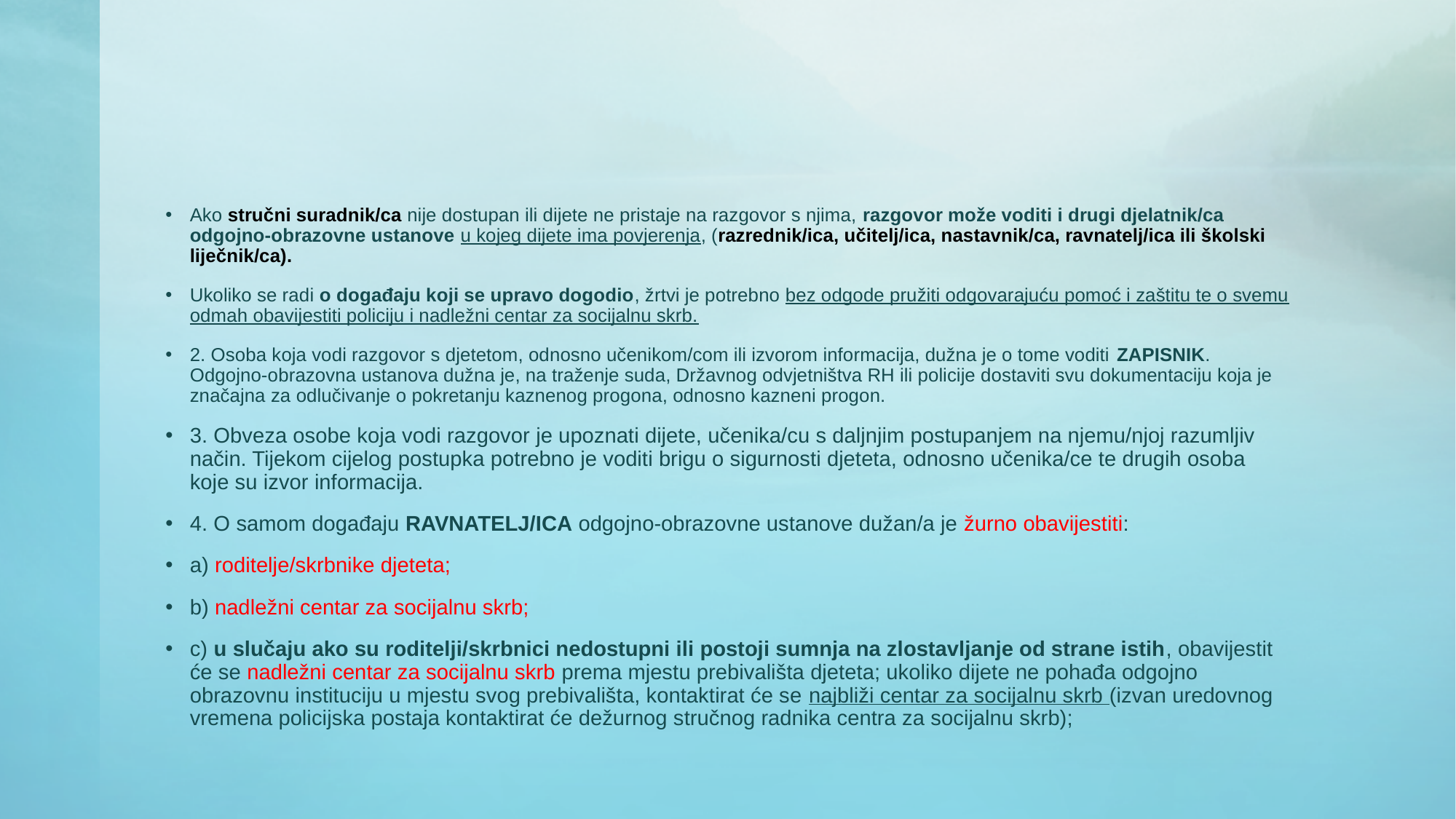

#
Ako stručni suradnik/ca nije dostupan ili dijete ne pristaje na razgovor s njima, razgovor može voditi i drugi djelatnik/ca odgojno-obrazovne ustanove u kojeg dijete ima povjerenja, (razrednik/ica, učitelj/ica, nastavnik/ca, ravnatelj/ica ili školski liječnik/ca).
Ukoliko se radi o događaju koji se upravo dogodio, žrtvi je potrebno bez odgode pružiti odgovarajuću pomoć i zaštitu te o svemu odmah obavijestiti policiju i nadležni centar za socijalnu skrb.
2. Osoba koja vodi razgovor s djetetom, odnosno učenikom/com ili izvorom informacija, dužna je o tome voditi ZAPISNIK. Odgojno-obrazovna ustanova dužna je, na traženje suda, Državnog odvjetništva RH ili policije dostaviti svu dokumentaciju koja je značajna za odlučivanje o pokretanju kaznenog progona, odnosno kazneni progon.
3. Obveza osobe koja vodi razgovor je upoznati dijete, učenika/cu s daljnjim postupanjem na njemu/njoj razumljiv način. Tijekom cijelog postupka potrebno je voditi brigu o sigurnosti djeteta, odnosno učenika/ce te drugih osoba koje su izvor informacija.
4. O samom događaju RAVNATELJ/ICA odgojno-obrazovne ustanove dužan/a je žurno obavijestiti:
a) roditelje/skrbnike djeteta;
b) nadležni centar za socijalnu skrb;
c) u slučaju ako su roditelji/skrbnici nedostupni ili postoji sumnja na zlostavljanje od strane istih, obavijestit će se nadležni centar za socijalnu skrb prema mjestu prebivališta djeteta; ukoliko dijete ne pohađa odgojno obrazovnu instituciju u mjestu svog prebivališta, kontaktirat će se najbliži centar za socijalnu skrb (izvan uredovnog vremena policijska postaja kontaktirat će dežurnog stručnog radnika centra za socijalnu skrb);